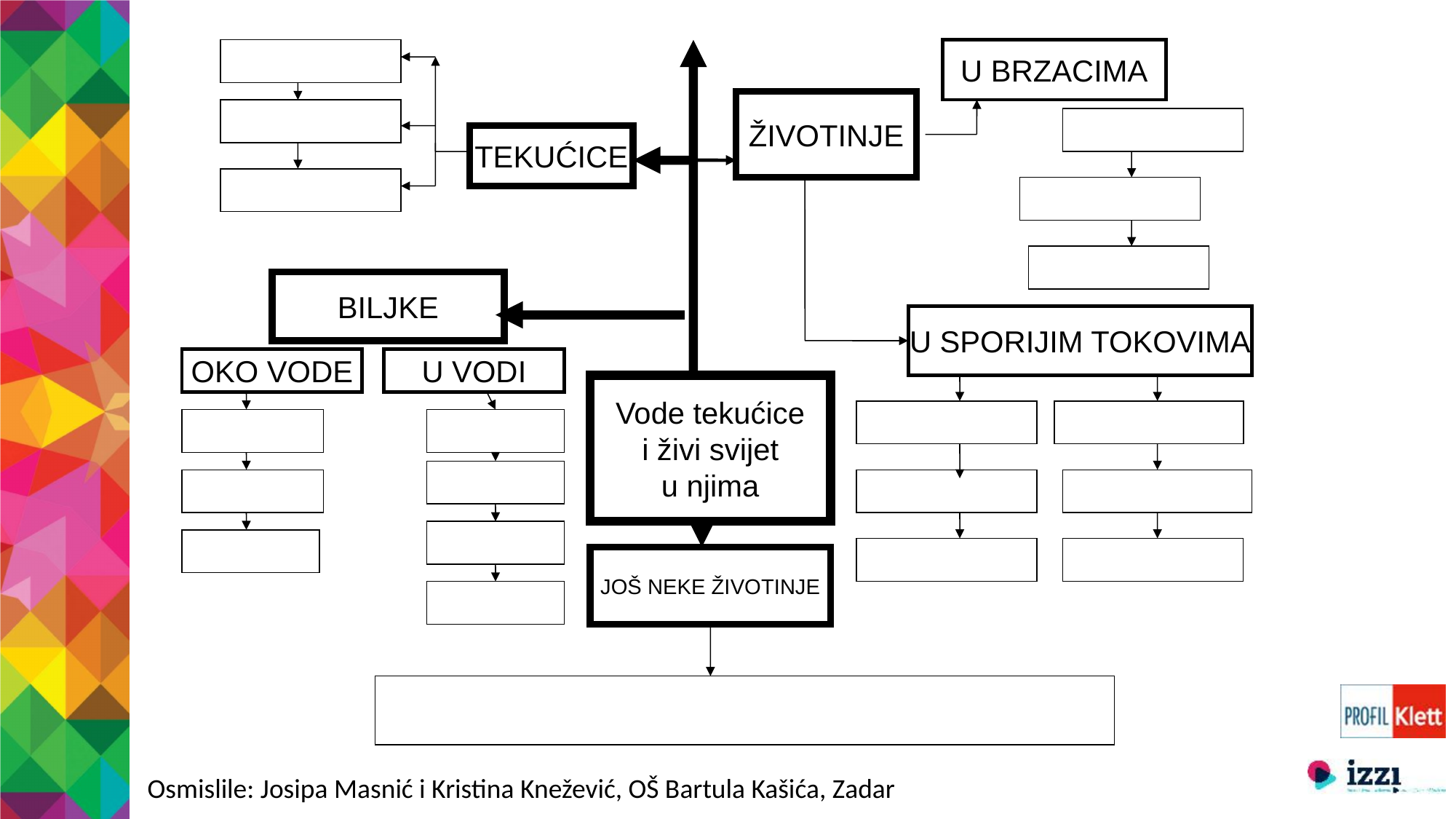

U BRZACIMA

ŽIVOTINJE

TEKUĆICE

BILJKE
U SPORIJIM TOKOVIMA

OKO VODE
U VODI
Vode tekućice
 i živi svijet
u njima

JOŠ NEKE ŽIVOTINJE

Osmislile: Josipa Masnić i Kristina Knežević, OŠ Bartula Kašića, Zadar